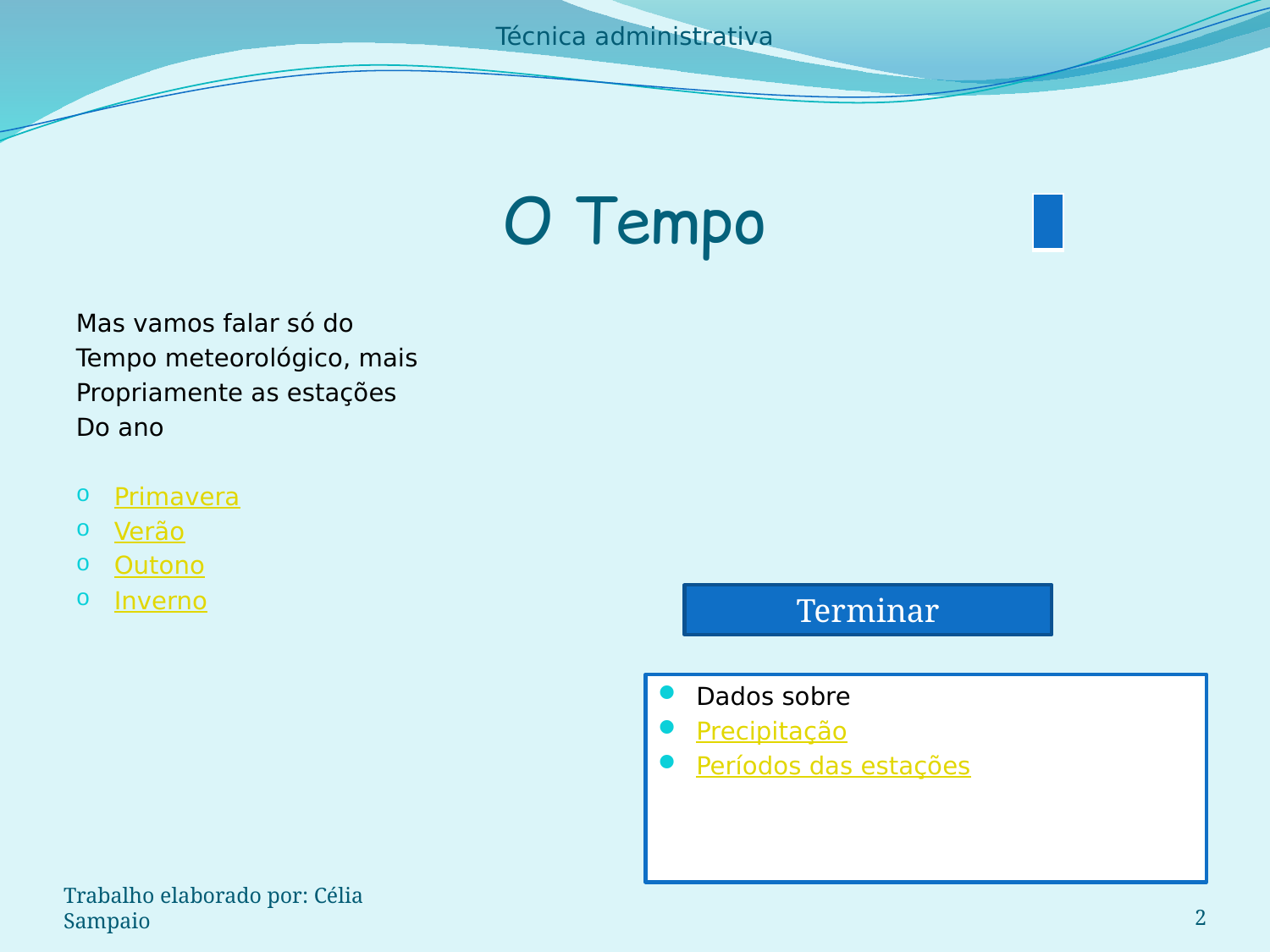

Técnica administrativa
# O Tempo
|  |
| --- |

Mas vamos falar só do
Tempo meteorológico, mais
Propriamente as estações
Do ano

Primavera
Verão
Outono
Inverno

Terminar

Dados sobre
Precipitação
Períodos das estações
2
Trabalho elaborado por: Célia Sampaio